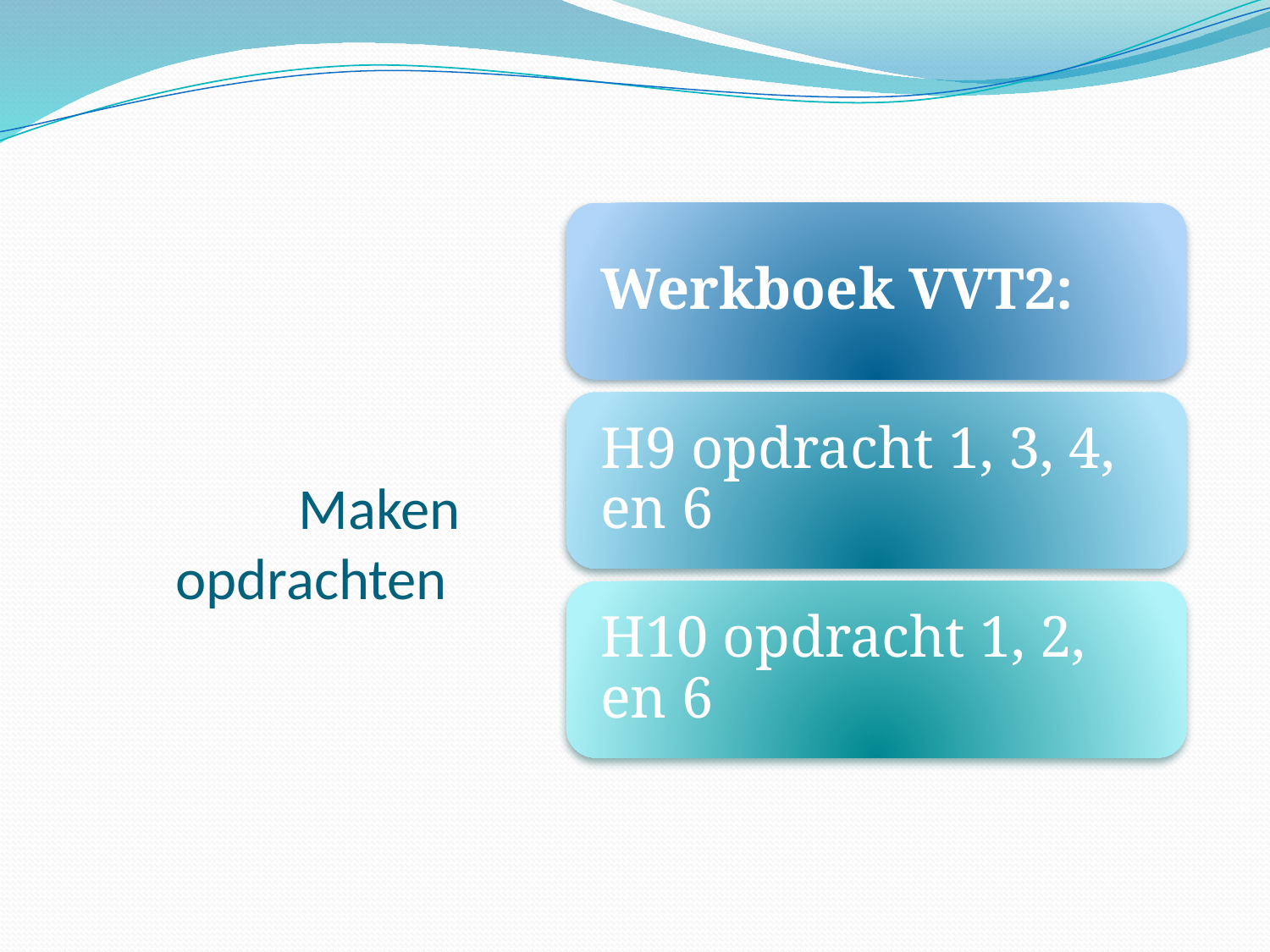

Werkboek VVT2:
H9 opdracht 1, 3, 4, en 6
H10 opdracht 1, 2, en 6
# Maken opdrachten
2